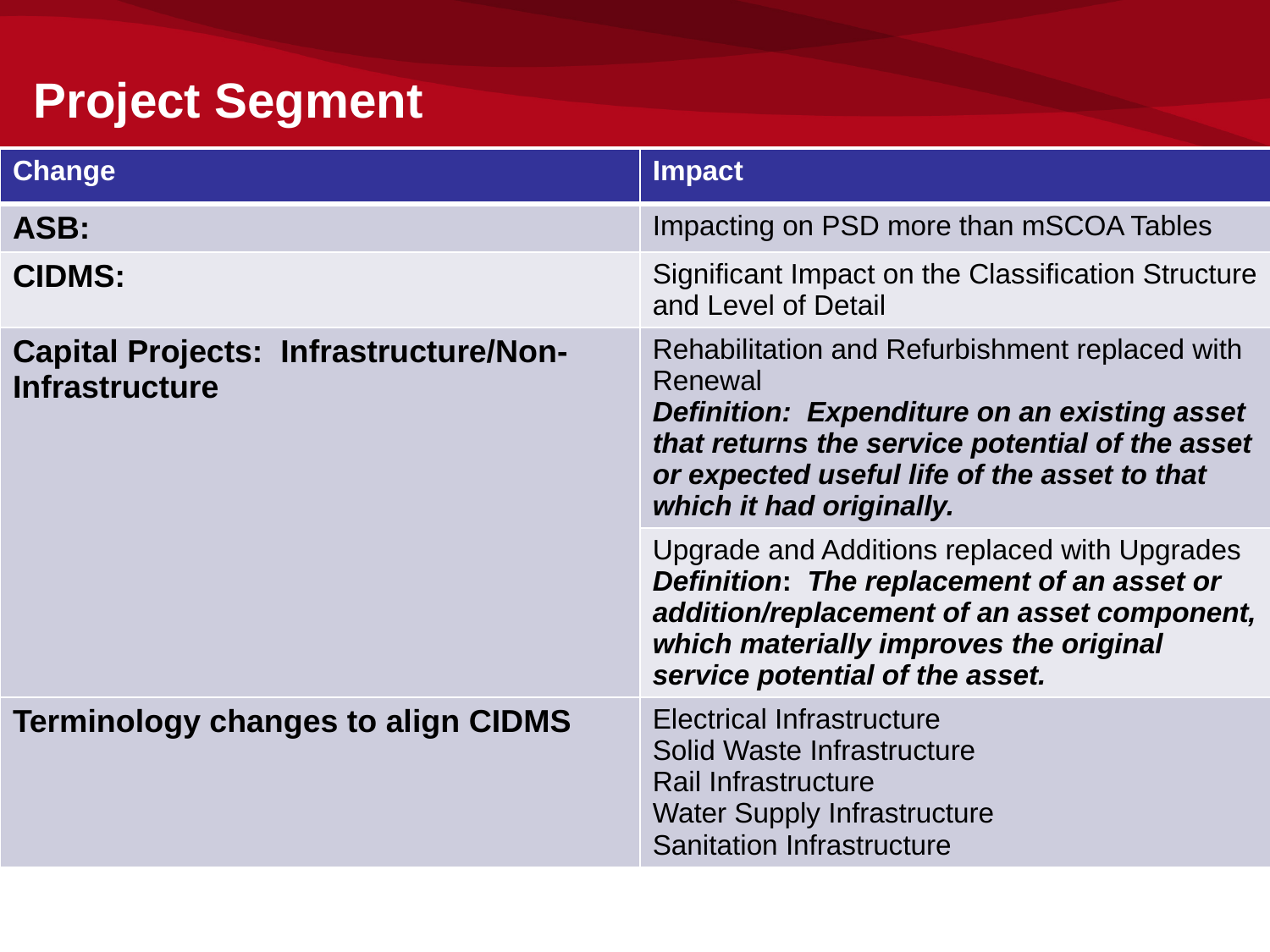

Project Segment

| Change | Impact |
| --- | --- |
| ASB: | Impacting on PSD more than mSCOA Tables |
| CIDMS: | Significant Impact on the Classification Structure and Level of Detail |
| Capital Projects: Infrastructure/Non-Infrastructure | Rehabilitation and Refurbishment replaced with Renewal Definition: Expenditure on an existing asset that returns the service potential of the asset or expected useful life of the asset to that which it had originally. |
|  | Upgrade and Additions replaced with Upgrades Definition: The replacement of an asset or addition/replacement of an asset component, which materially improves the original service potential of the asset. |
| Terminology changes to align CIDMS | Electrical Infrastructure Solid Waste Infrastructure Rail Infrastructure Water Supply Infrastructure Sanitation Infrastructure |